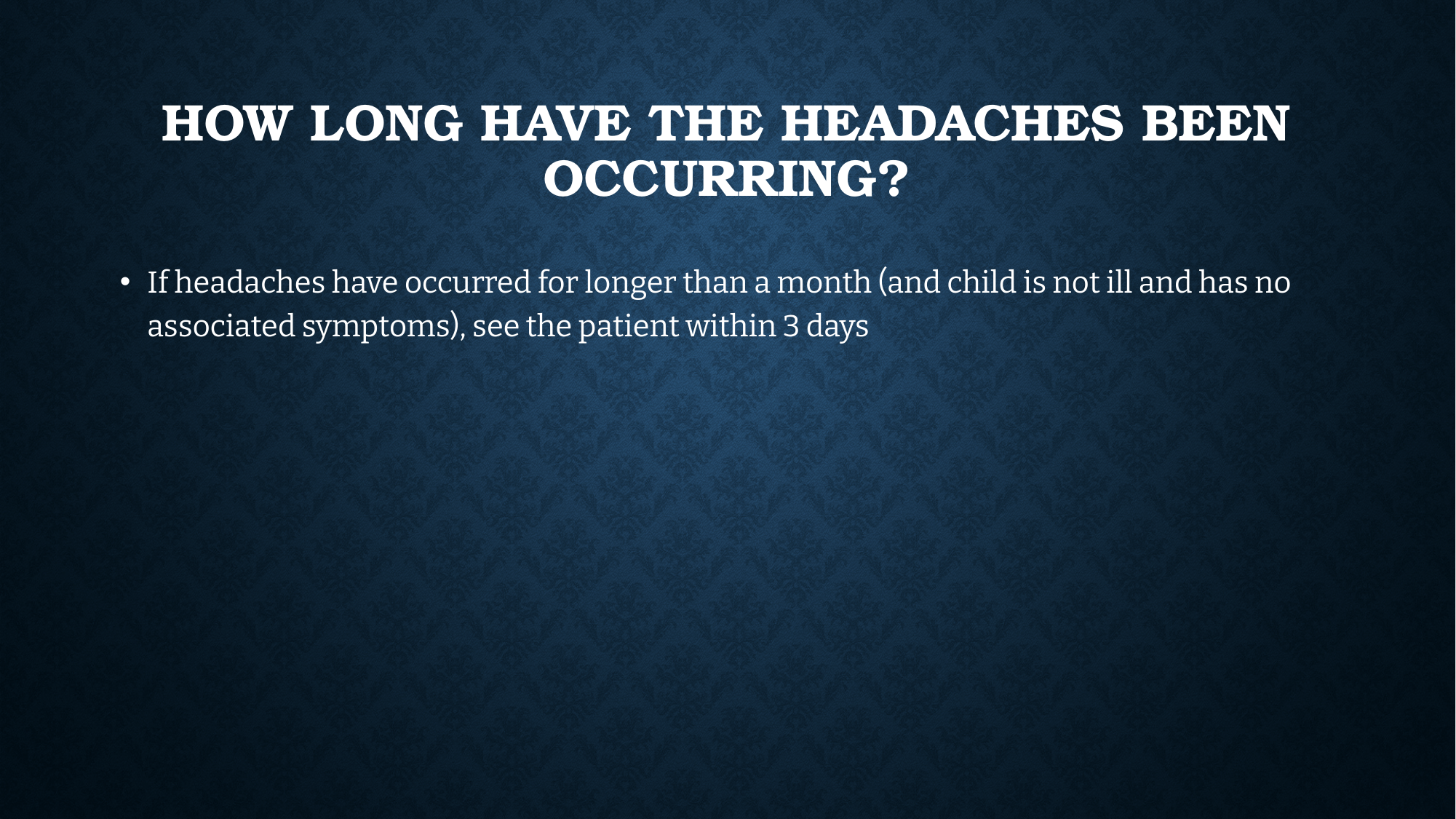

# How long have the headaches been occurring?
If headaches have occurred for longer than a month (and child is not ill and has no associated symptoms), see the patient within 3 days